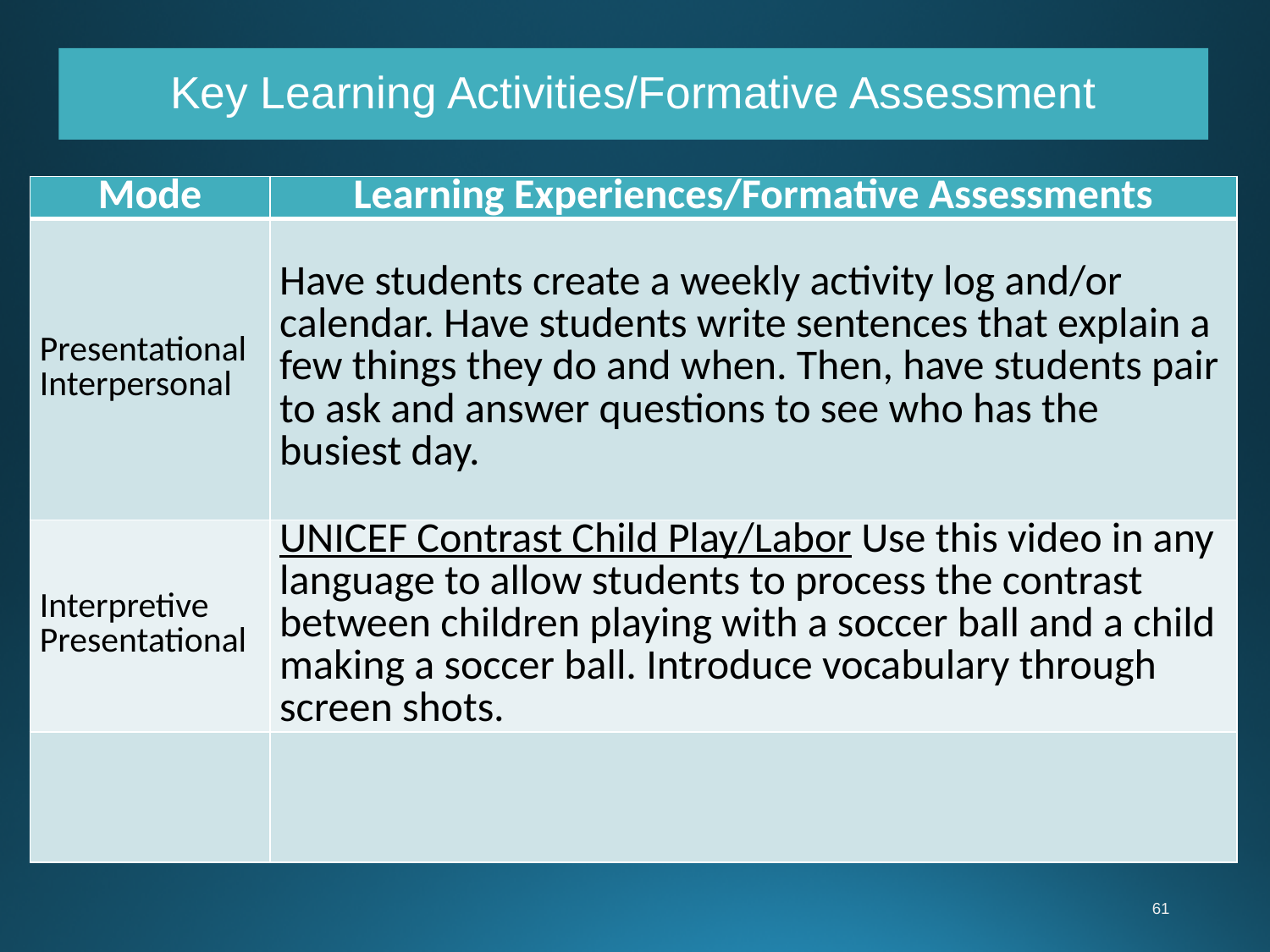

# Key Learning Activities/Formative Assessment
| Mode | Learning Experiences/Formative Assessments |
| --- | --- |
| Presentational Interpersonal | Have students create a weekly activity log and/or calendar. Have students write sentences that explain a few things they do and when. Then, have students pair to ask and answer questions to see who has the busiest day. |
| Interpretive Presentational | UNICEF Contrast Child Play/Labor Use this video in any language to allow students to process the contrast between children playing with a soccer ball and a child making a soccer ball. Introduce vocabulary through screen shots. |
|  |  |
61